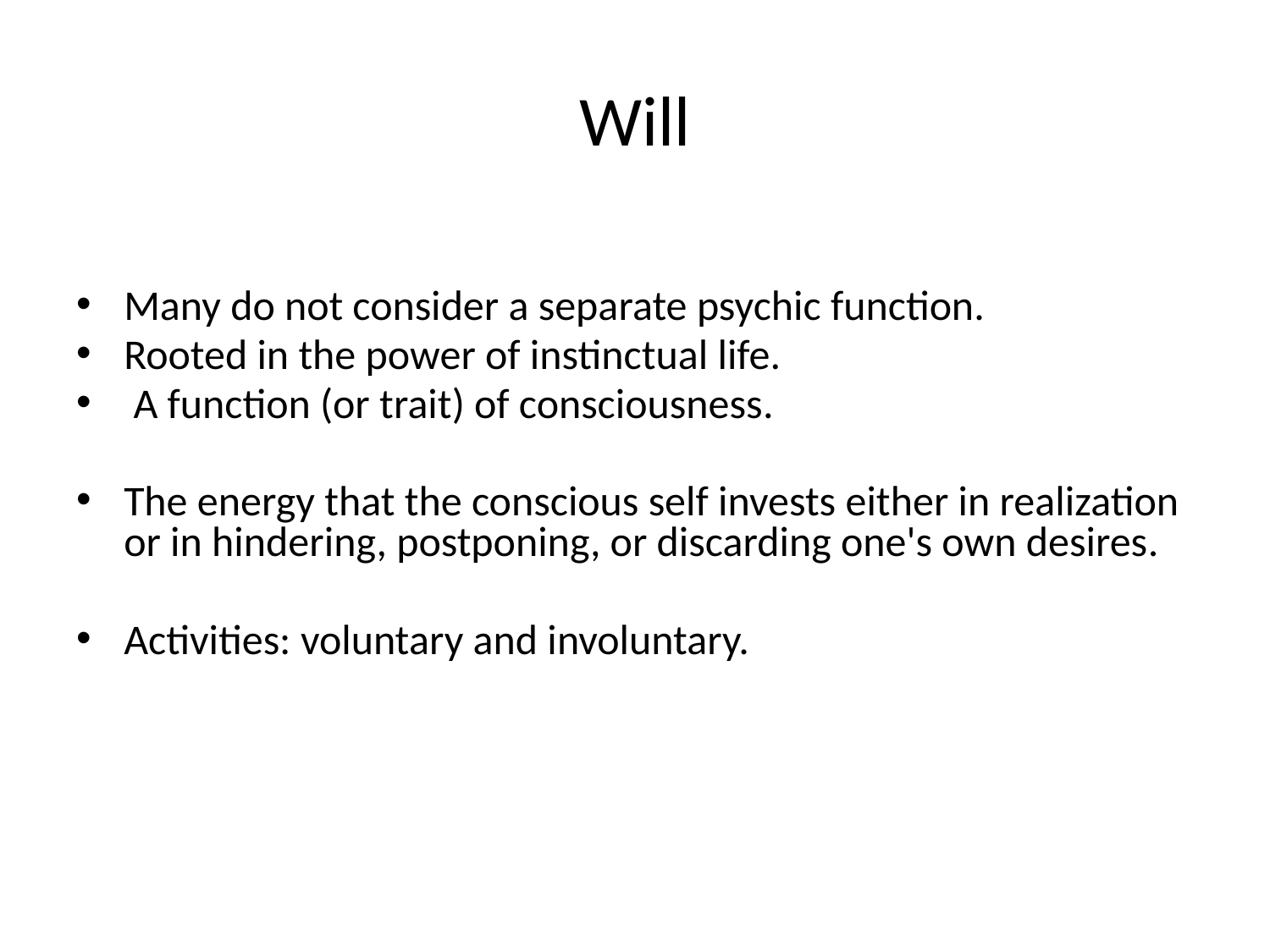

# Will

Many do not consider a separate psychic function.
Rooted in the power of instinctual life.
 A function (or trait) of consciousness.

The energy that the conscious self invests either in realization or in hindering, postponing, or discarding one's own desires.

Activities: voluntary and involuntary.